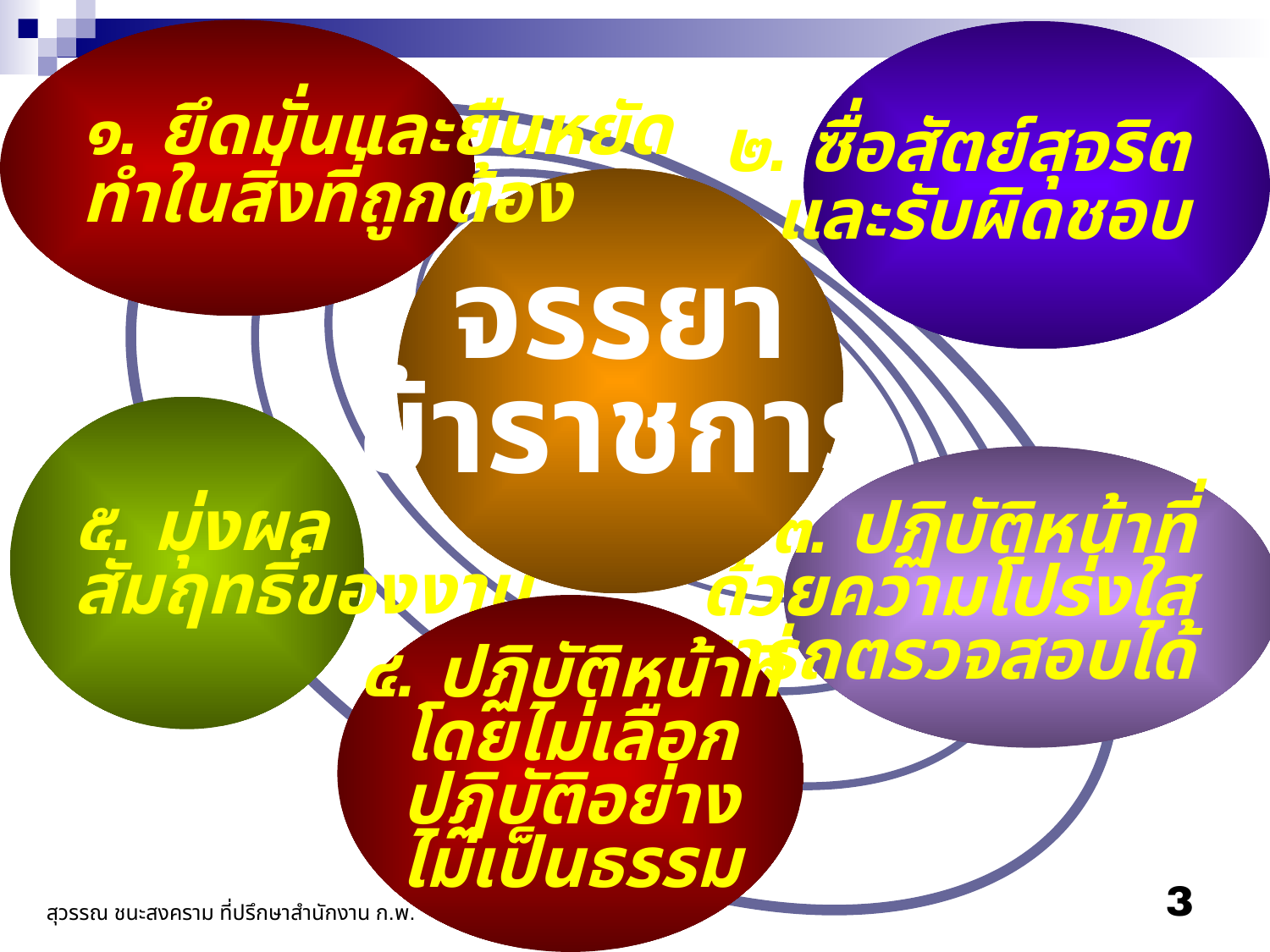

๑. ยึดมั่นและยืนหยัด
ทำในสิ่งที่ถูกต้อง
     ๒. ซื่อสัตย์สุจริต
และรับผิดชอบ

จรรยา
ข้าราชการ
๕. มุ่งผล
สัมฤทธิ์ของงาน
๓. ปฏิบัติหน้าที่
ด้วยความโปร่งใส
สามารถตรวจสอบได้
๔. ปฏิบัติหน้าที่
โดยไม่เลือก
ปฏิบัติอย่าง
ไม่เป็นธรรม
สุวรรณ ชนะสงคราม ที่ปรึกษาสำนักงาน ก.พ.
3